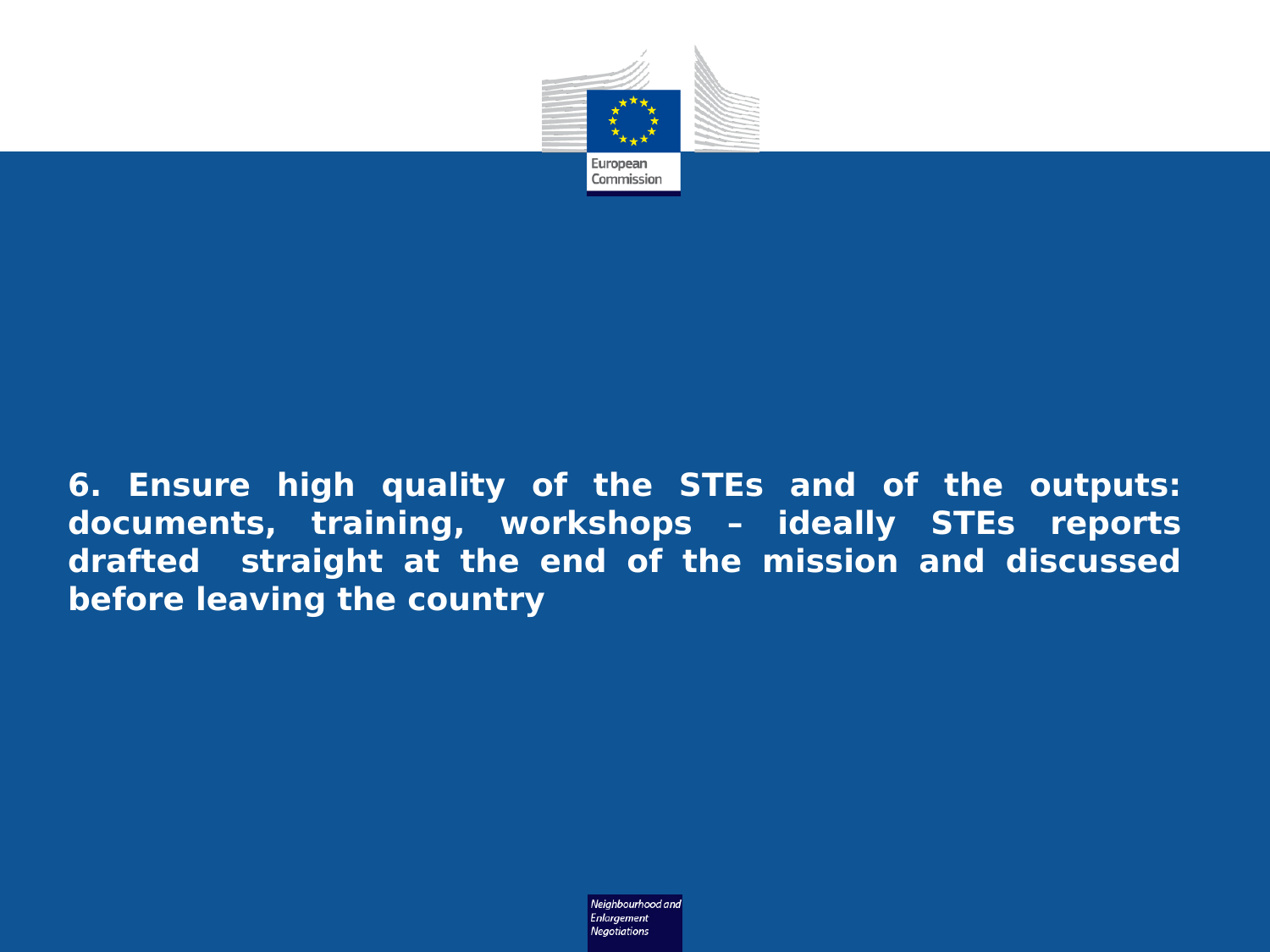

# Practical advice provided to RTAs

6. Ensure high quality of the STEs and of the outputs: documents, training, workshops – ideally STEs reports drafted  straight at the end of the mission and discussed before leaving the country